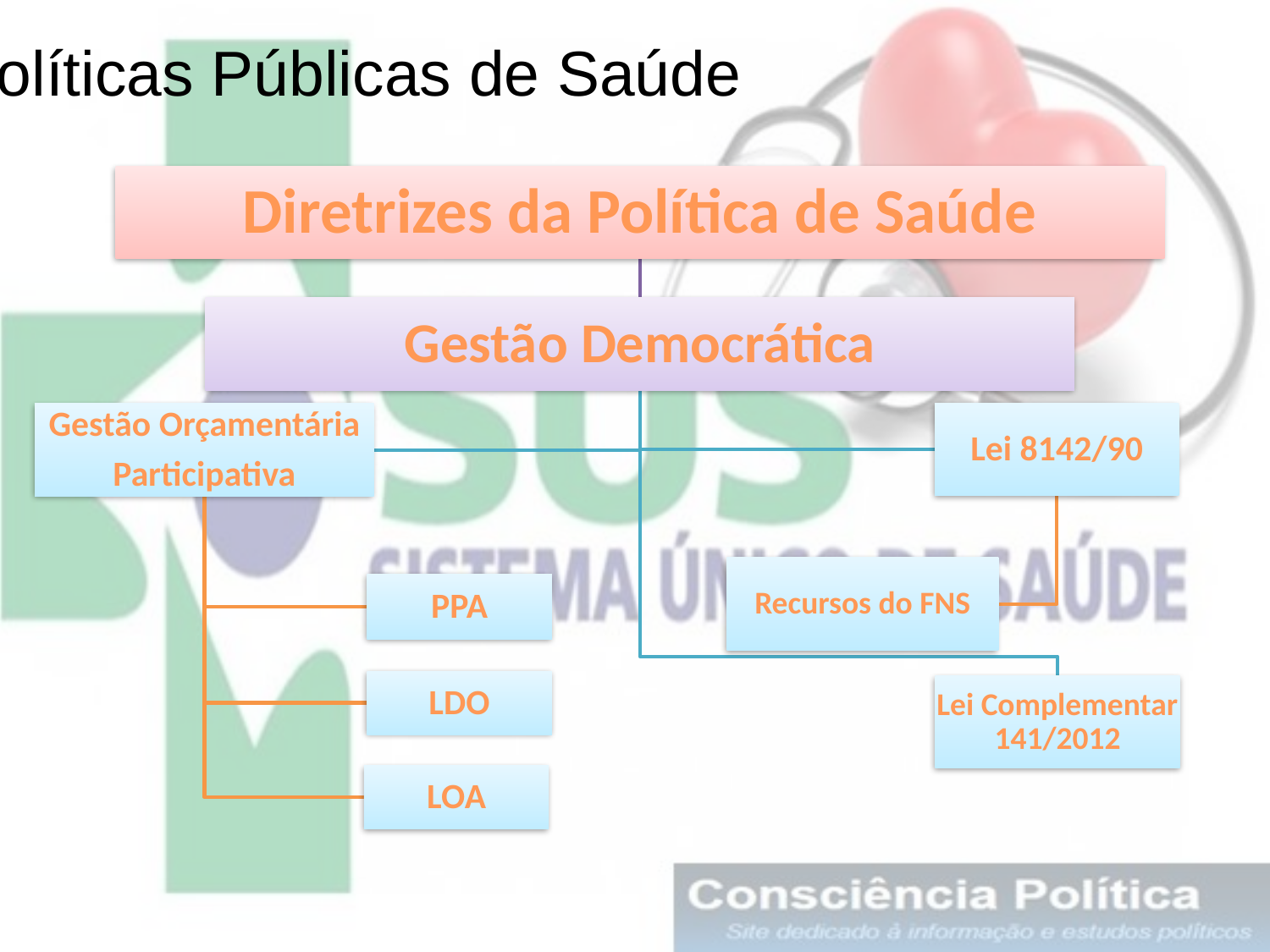

Políticas Públicas de Saúde
Diretrizes da Política de Saúde
Gestão Democrática
Lei Complementar 141/2012
Gestão Orçamentária
Participativa
PPA
LDO
LOA
Lei 8142/90
Recursos do FNS